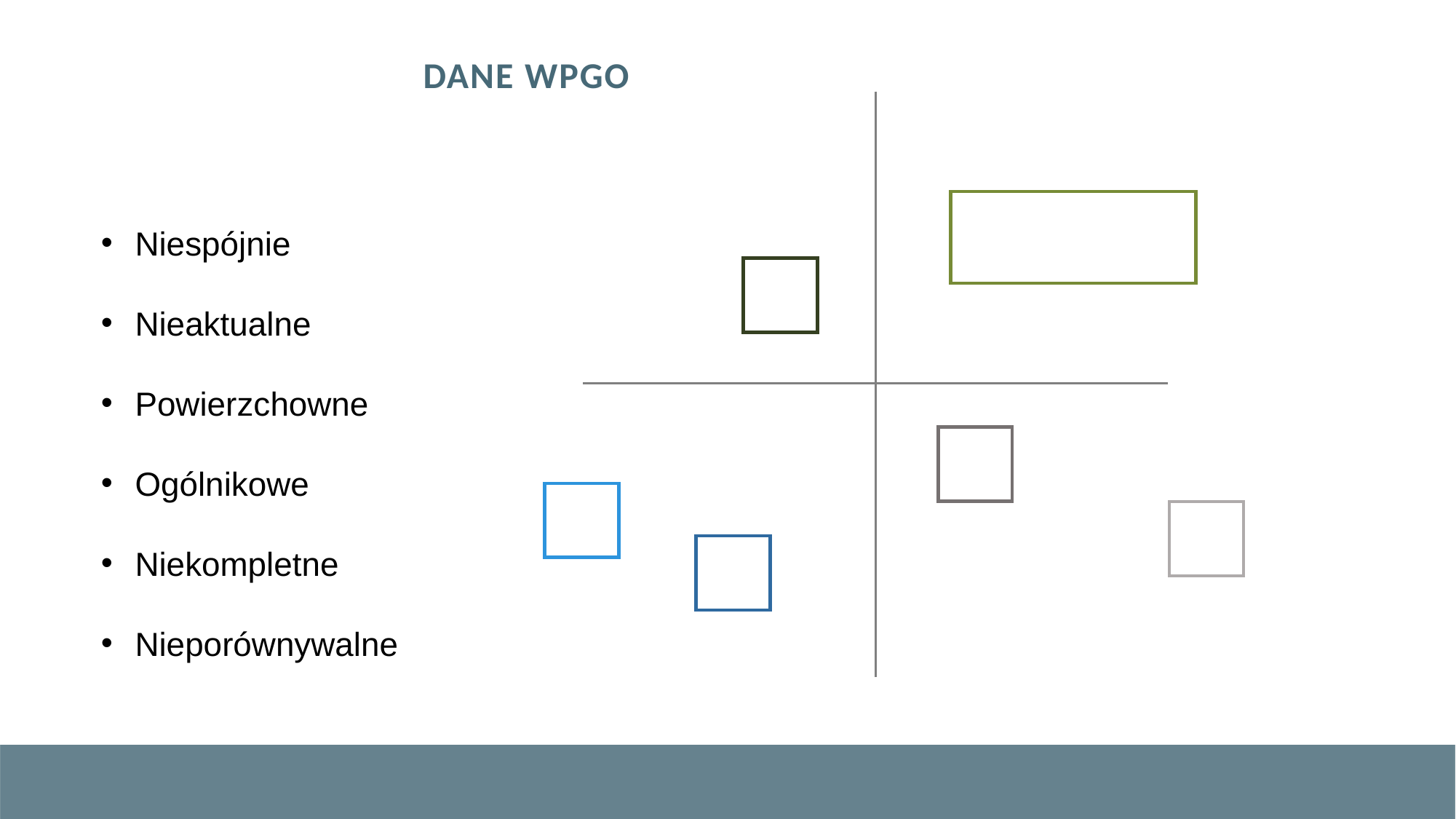

# Dane wpgo
Niespójnie

Nieaktualne

Powierzchowne

Ogólnikowe

Niekompletne

Nieporównywalne